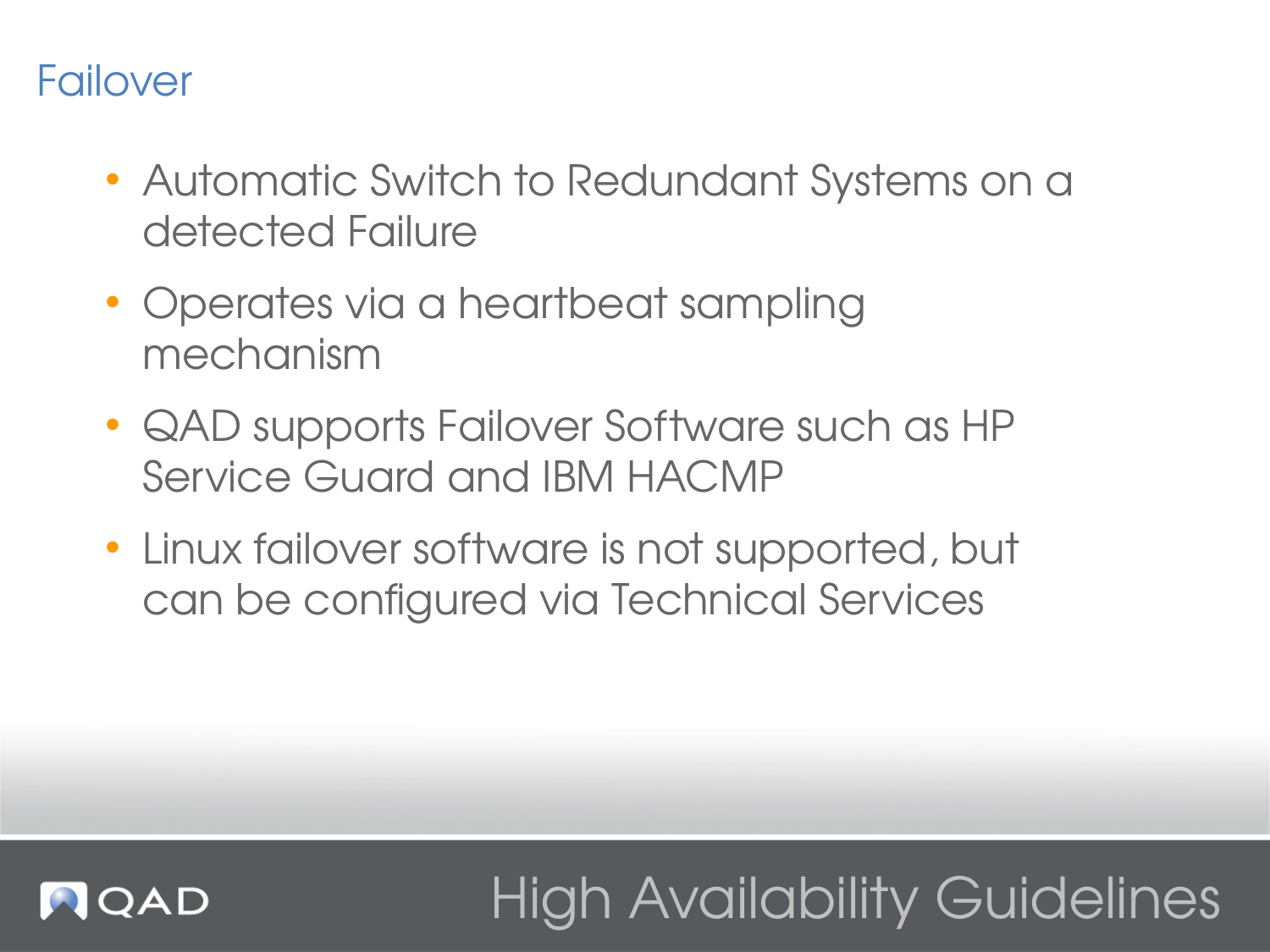

Failover
Automatic Switch to Redundant Systems on a detected Failure
Operates via a heartbeat sampling mechanism
QAD supports Failover Software such as HP Service Guard and IBM HACMP
Linux failover software is not supported, but can be configured via Technical Services

# High Availability Guidelines